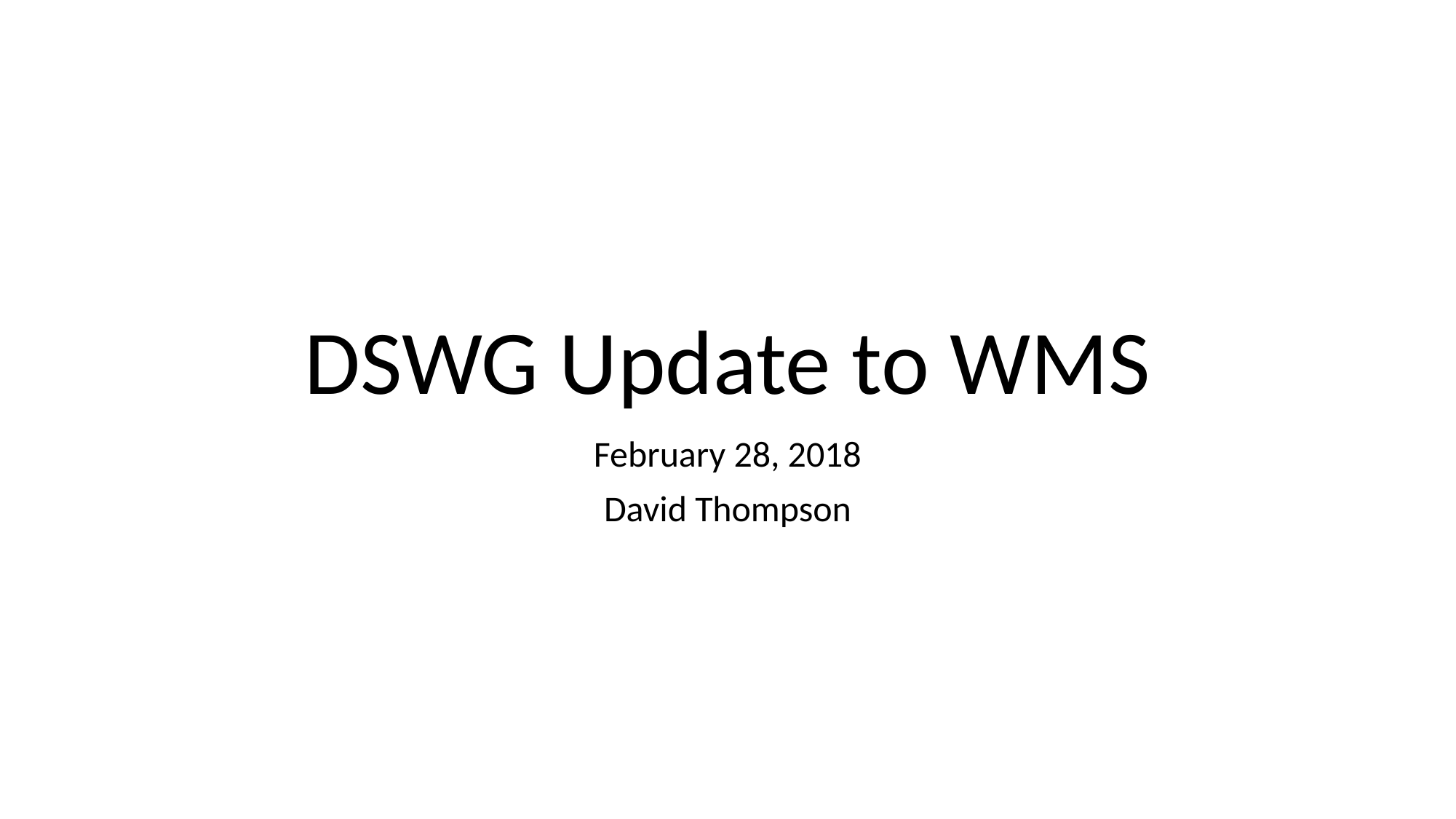

# DSWG Update to WMS
February 28, 2018
David Thompson